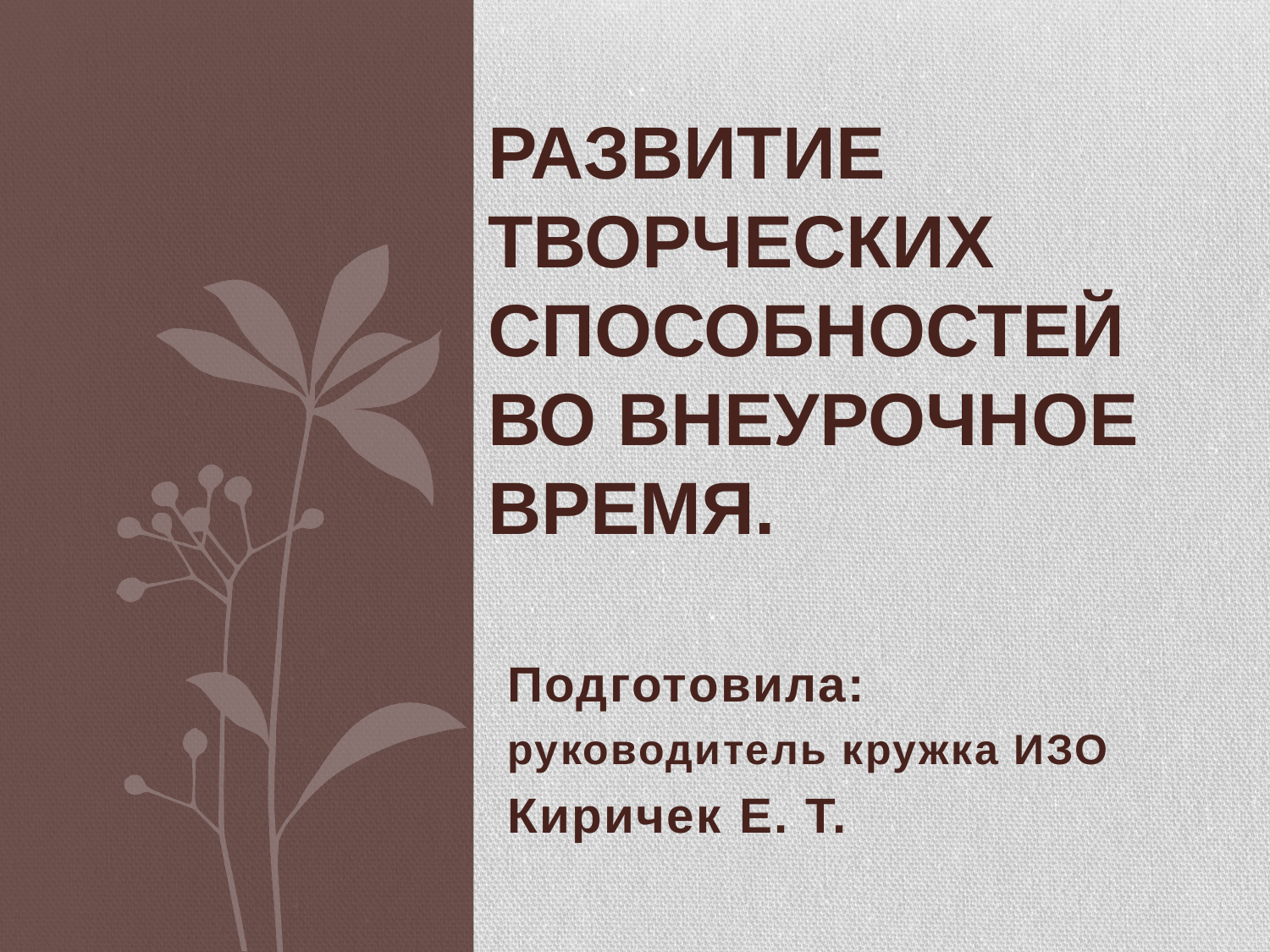

# Развитие творческих способностей во внеурочное время.
Подготовила:
руководитель кружка ИЗО
Киричек Е. Т.